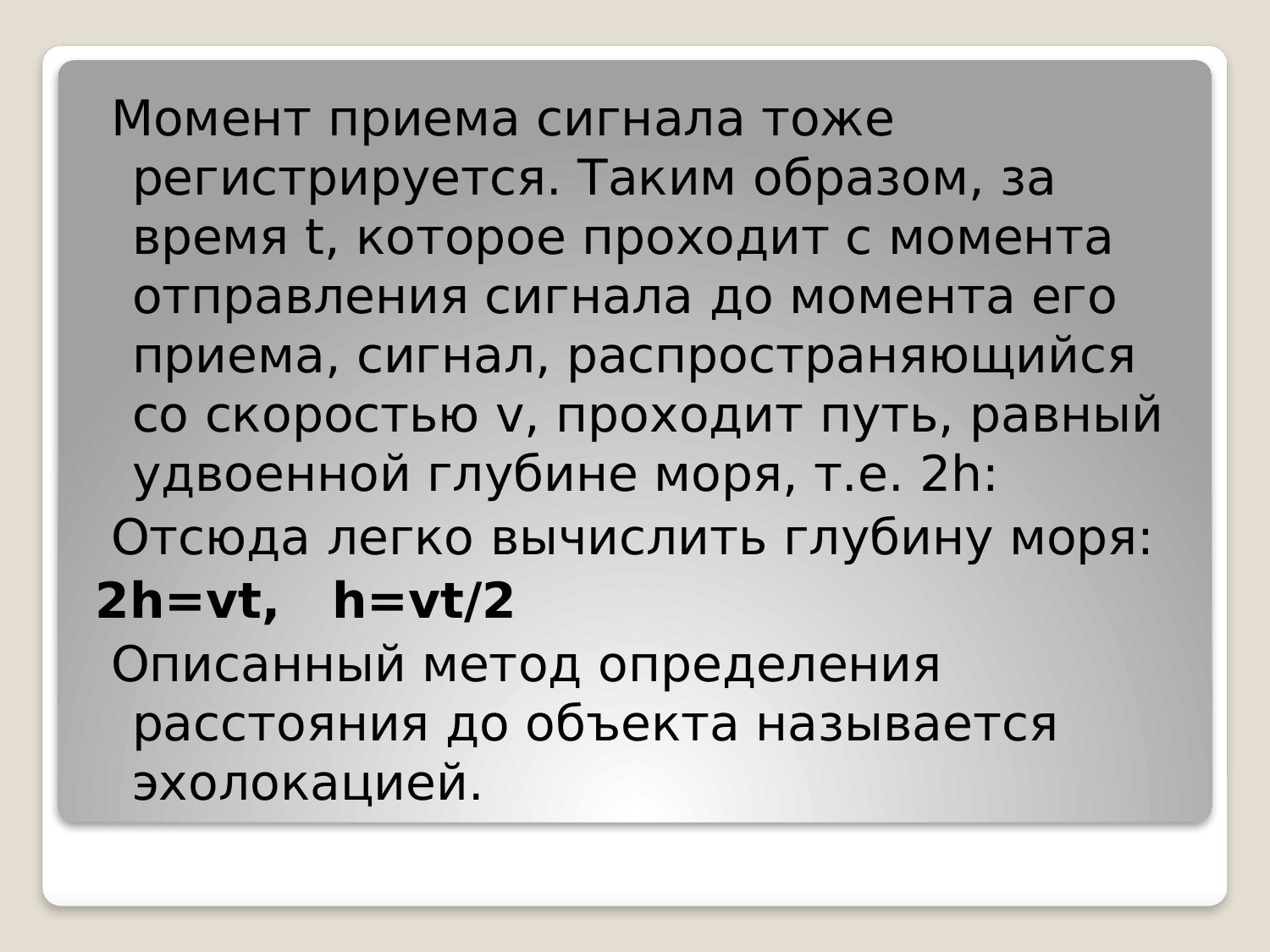

Момент приема сигнала тоже регистрируется. Таким образом, за время t, которое проходит с момента отправления сигнала до момента его приема, сигнал, распространяющийся со скоростью v, проходит путь, равный удвоенной глубине моря, т.е. 2h:
 Отсюда легко вычислить глубину моря:
2h=vt,   h=vt/2
 Описанный метод определения расстояния до объекта называется эхолокацией.

#